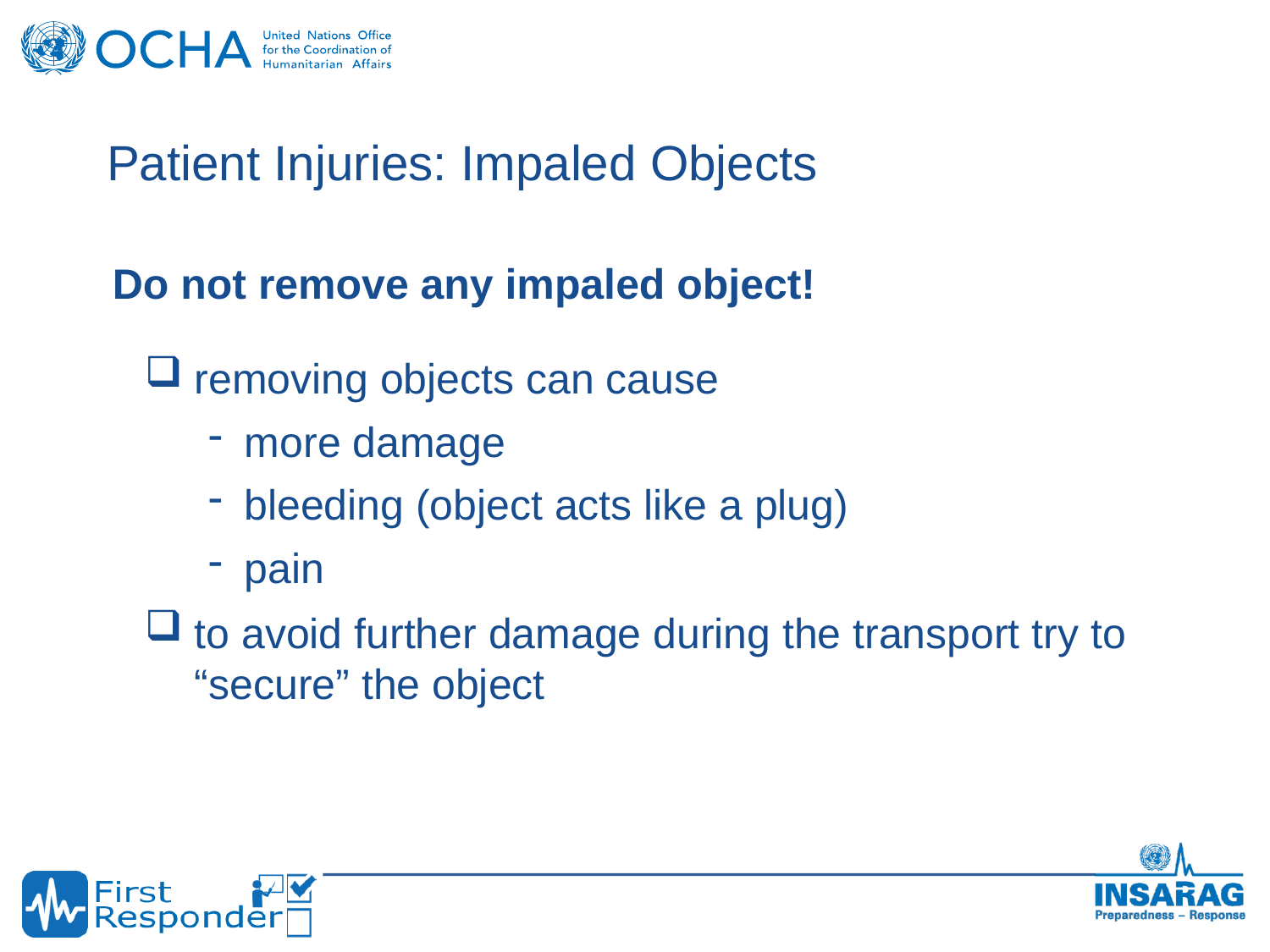

Patient Injuries: Impaled Objects
Do not remove any impaled object!
removing objects can cause
more damage
bleeding (object acts like a plug)
pain
to avoid further damage during the transport try to “secure” the object